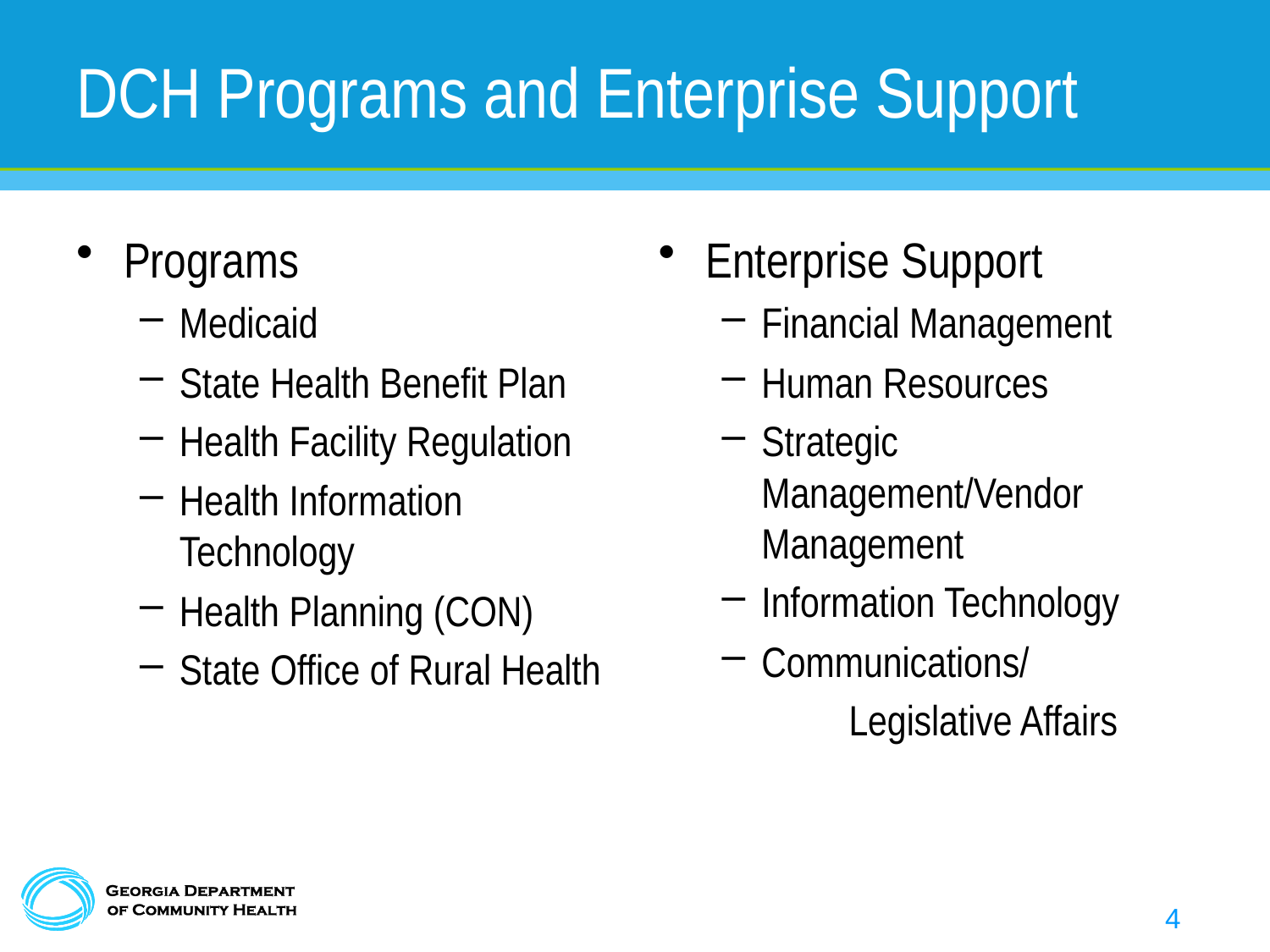

# DCH Programs and Enterprise Support
Programs
Medicaid
State Health Benefit Plan
Health Facility Regulation
Health Information Technology
Health Planning (CON)
State Office of Rural Health
Enterprise Support
Financial Management
Human Resources
Strategic Management/Vendor Management
Information Technology
Communications/
	Legislative Affairs